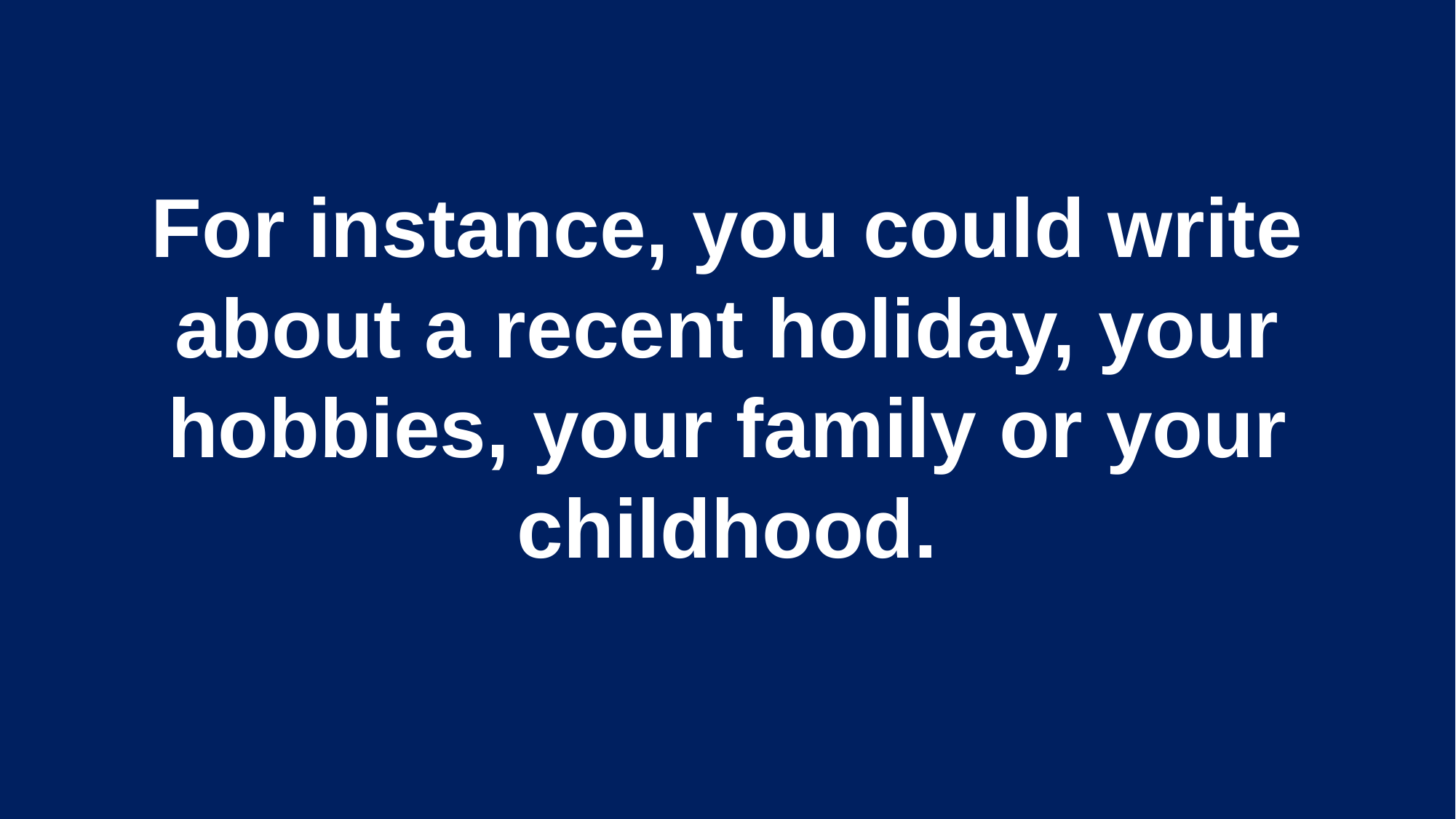

For instance, you could write about a recent holiday, your hobbies, your family or your childhood.